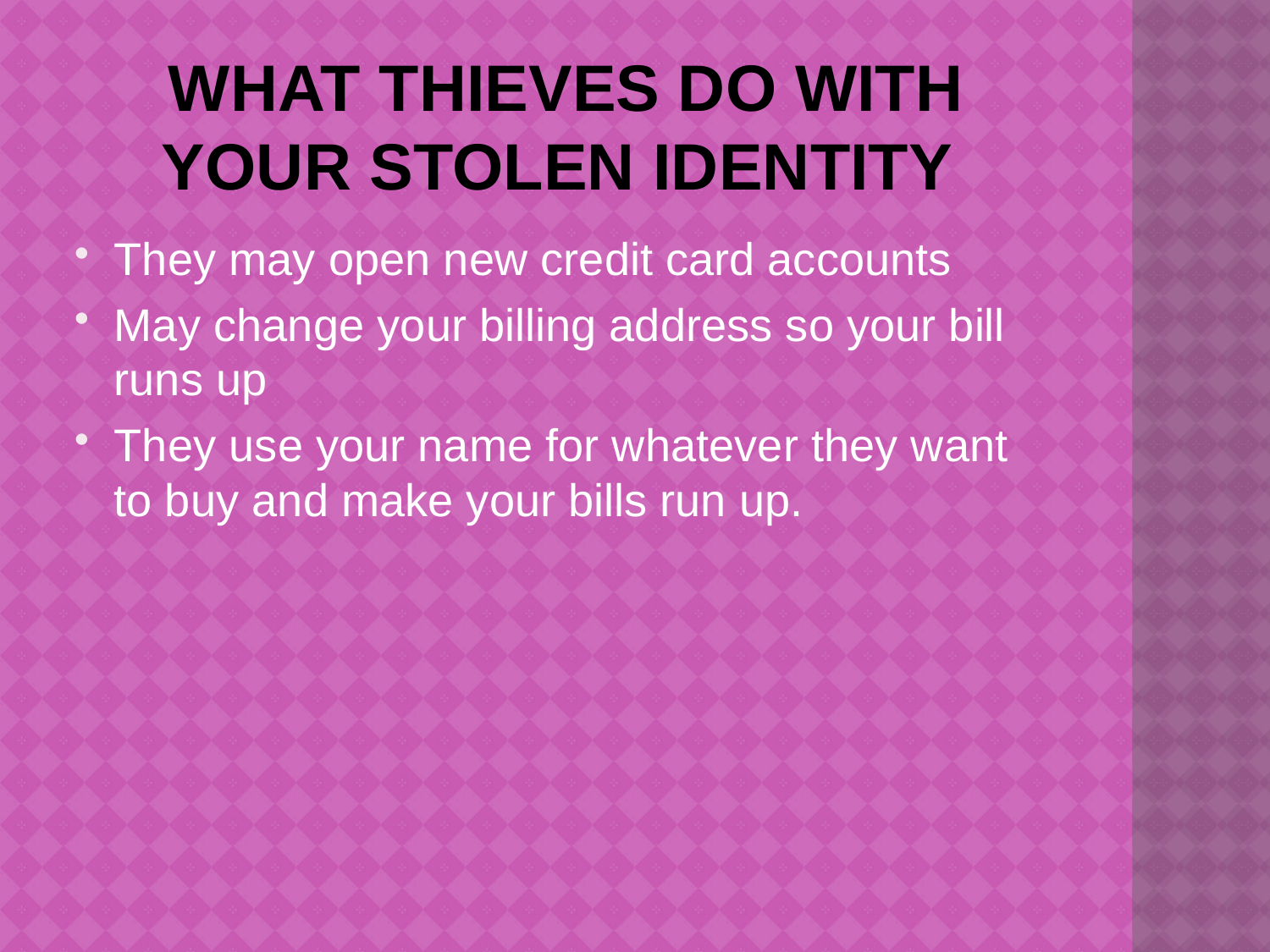

# What thieves do with your stolen identity
They may open new credit card accounts
May change your billing address so your bill runs up
They use your name for whatever they want to buy and make your bills run up.